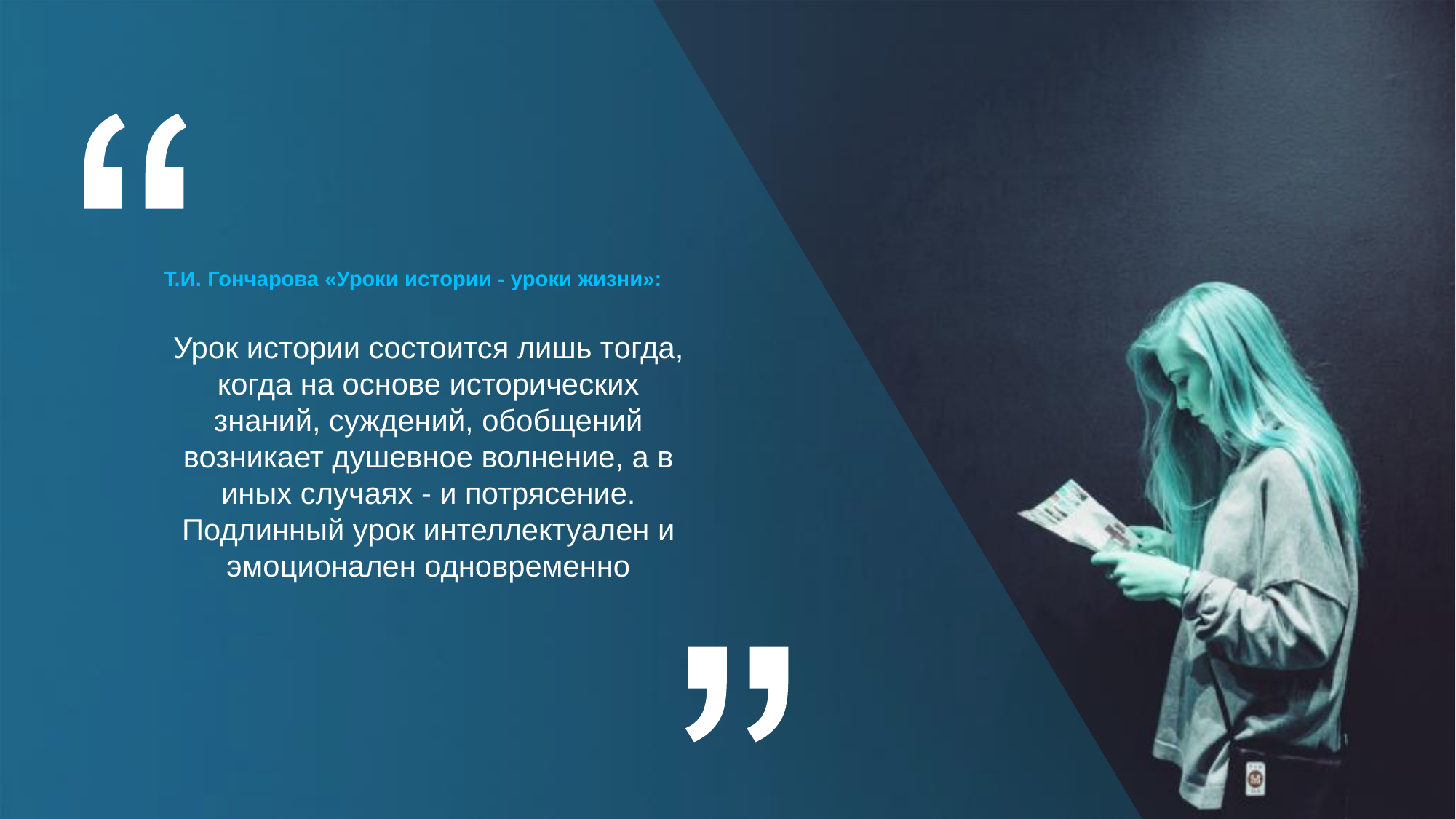

Т.И. Гончарова «Уроки истории - уроки жизни»:
Урок истории состоится лишь тогда, когда на основе исторических знаний, суждений, обобщений возникает душевное волнение, а в иных случаях - и потрясение. Подлинный урок интеллектуален и эмоционален одновременно